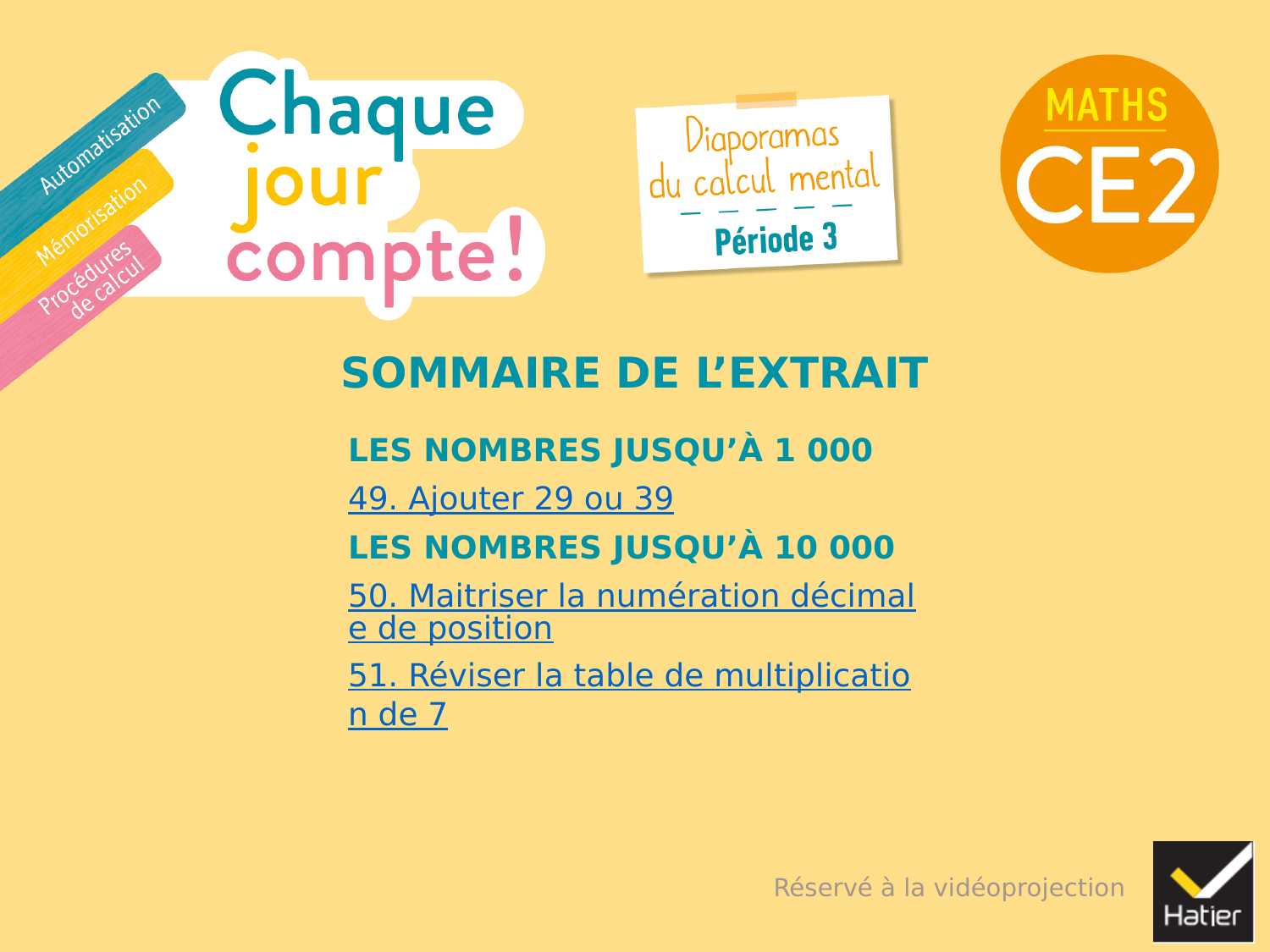

SOMMAIRE DE L’EXTRAIT
LES NOMBRES JUSQU’À 1 000
49. Ajouter 29 ou 39
LES NOMBRES JUSQU’À 10 000
50. Maitriser la numération décimale de position
51. Réviser la table de multiplication de 7